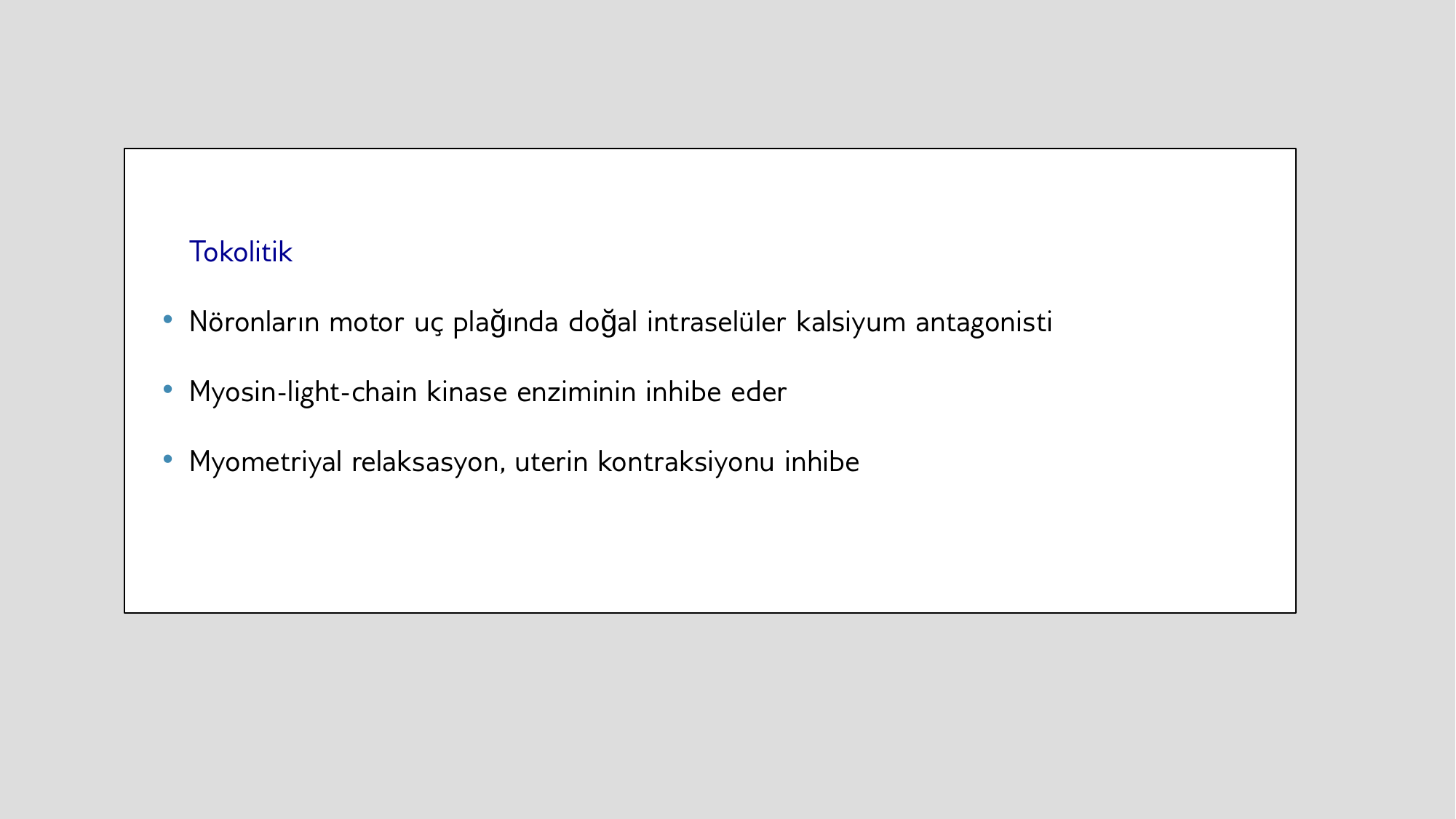

Tokolitik
Nöronların motor uç plağında doğal intraselüler kalsiyum antagonisti
Myosin-light-chain kinase enziminin inhibe eder
Myometriyal relaksasyon, uterin kontraksiyonu inhibe